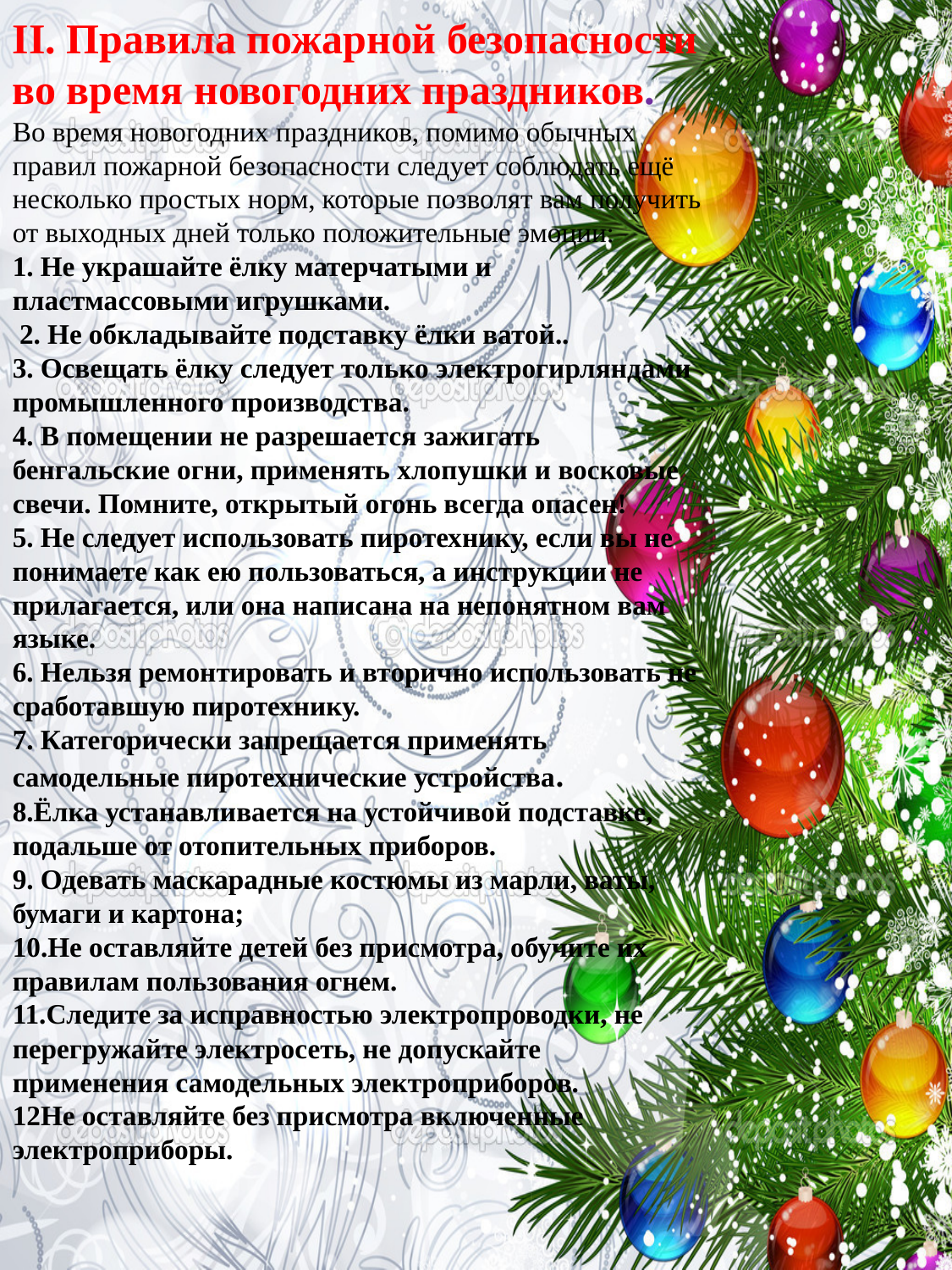

II. Правила пожарной безопасности во время новогодних праздников.
Во время новогодних праздников, помимо обычных правил пожарной безопасности следует соблюдать ещё несколько простых норм, которые позволят вам получить от выходных дней только положительные эмоции: 
1. Не украшайте ёлку матерчатыми и пластмассовыми игрушками. 
 2. Не обкладывайте подставку ёлки ватой.. 
3. Освещать ёлку следует только электрогирляндами промышленного производства. 
4. В помещении не разрешается зажигать бенгальские огни, применять хлопушки и восковые свечи. Помните, открытый огонь всегда опасен! 
5. Не следует использовать пиротехнику, если вы не понимаете как ею пользоваться, а инструкции не прилагается, или она написана на непонятном вам языке. 
6. Нельзя ремонтировать и вторично использовать не сработавшую пиротехнику. 
7. Категорически запрещается применять самодельные пиротехнические устройства.
8.Ёлка устанавливается на устойчивой подставке, подальше от отопительных приборов.
9. Одевать маскарадные костюмы из марли, ваты, бумаги и картона;
10.Не оставляйте детей без присмотра, обучите их правилам пользования огнем.
11.Следите за исправностью электропроводки, не перегружайте электросеть, не допускайте применения самодельных электроприборов.
12Не оставляйте без присмотра включенные электроприборы.